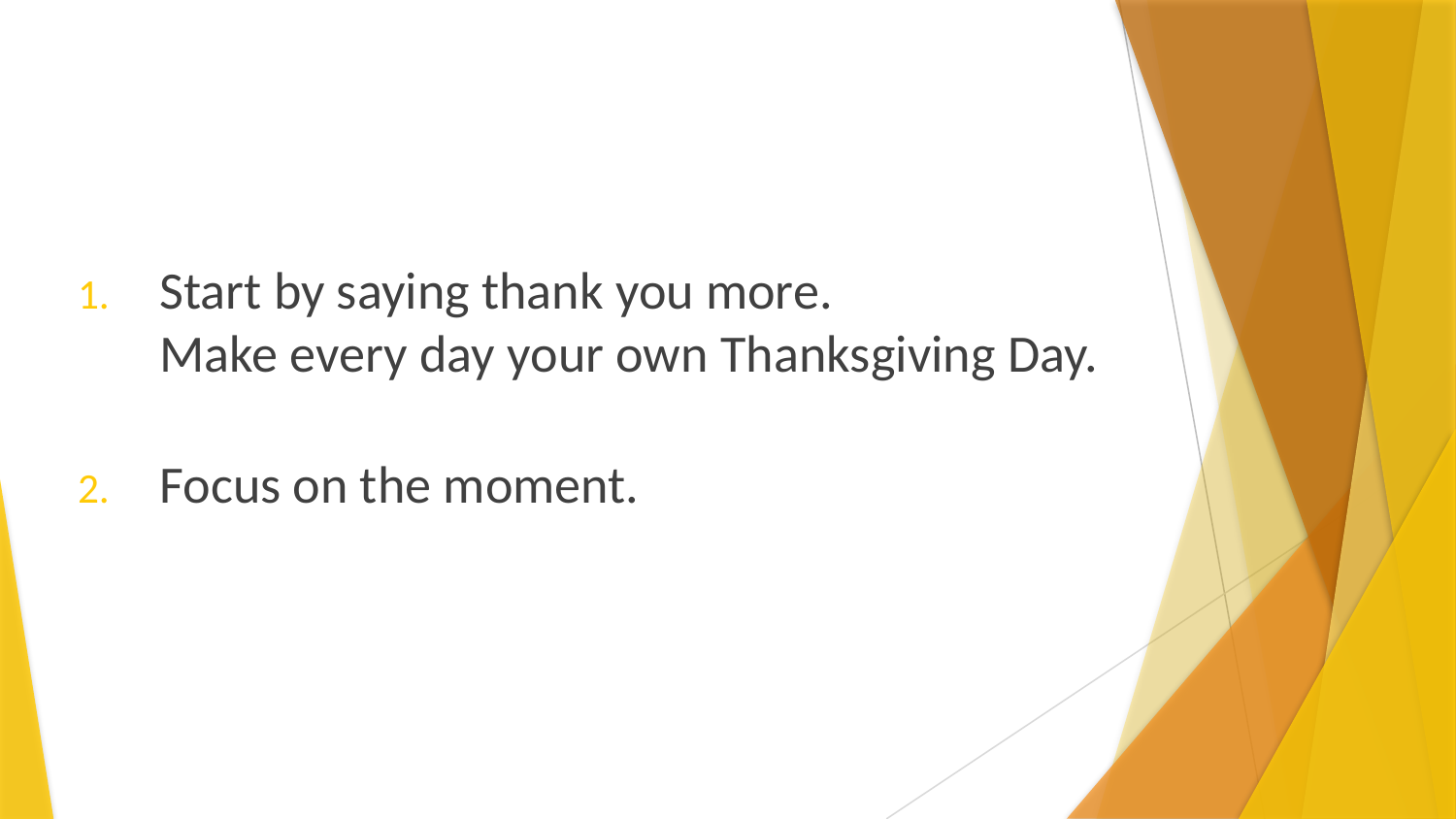

Start by saying thank you more.
Make every day your own Thanksgiving Day.
Focus on the moment.